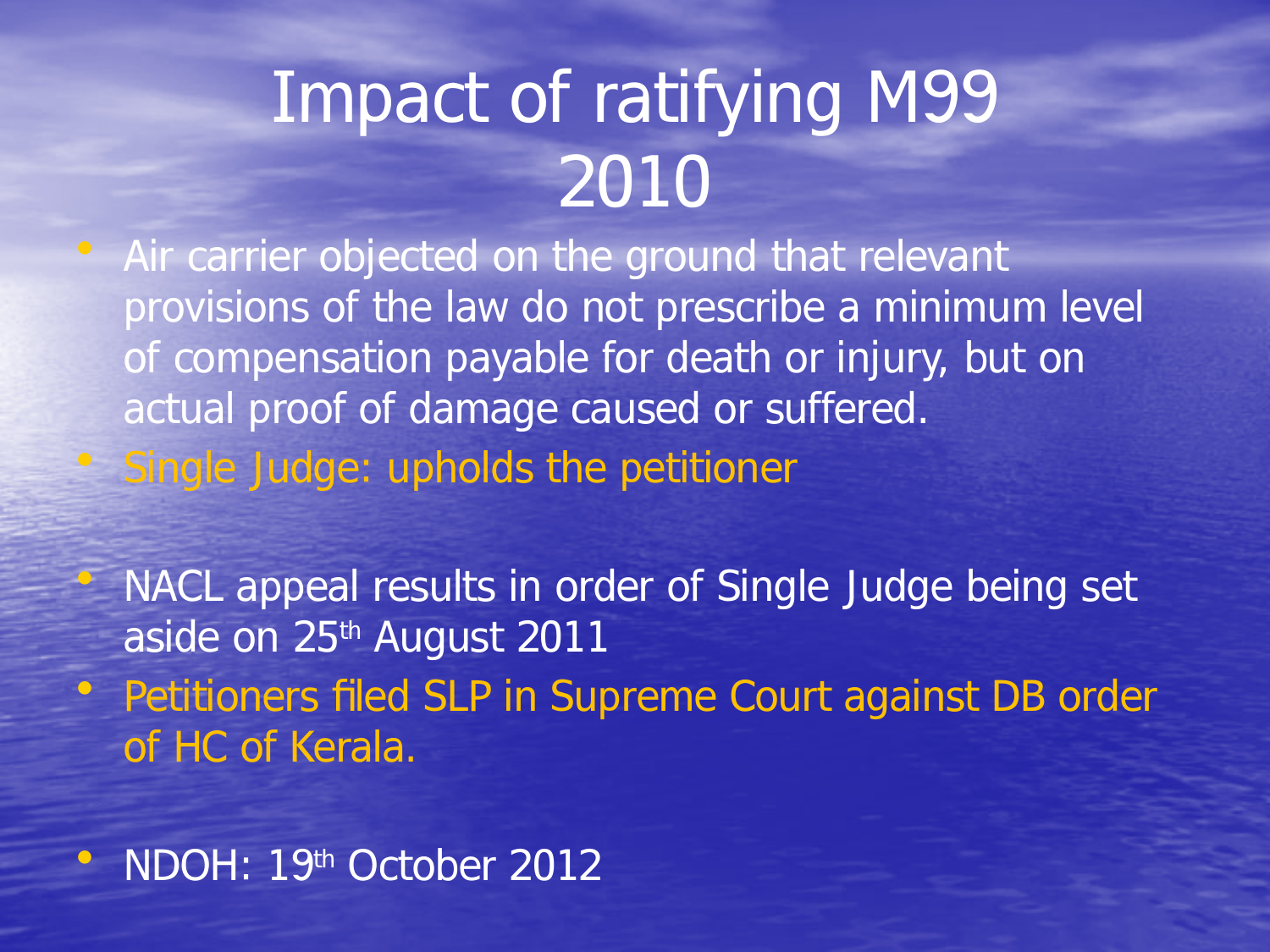

# Impact of ratifying M99 2010
Air carrier objected on the ground that relevant provisions of the law do not prescribe a minimum level of compensation payable for death or injury, but on actual proof of damage caused or suffered.
Single Judge: upholds the petitioner

NACL appeal results in order of Single Judge being set aside on 25th August 2011
Petitioners filed SLP in Supreme Court against DB order of HC of Kerala.

NDOH: 19th October 2012